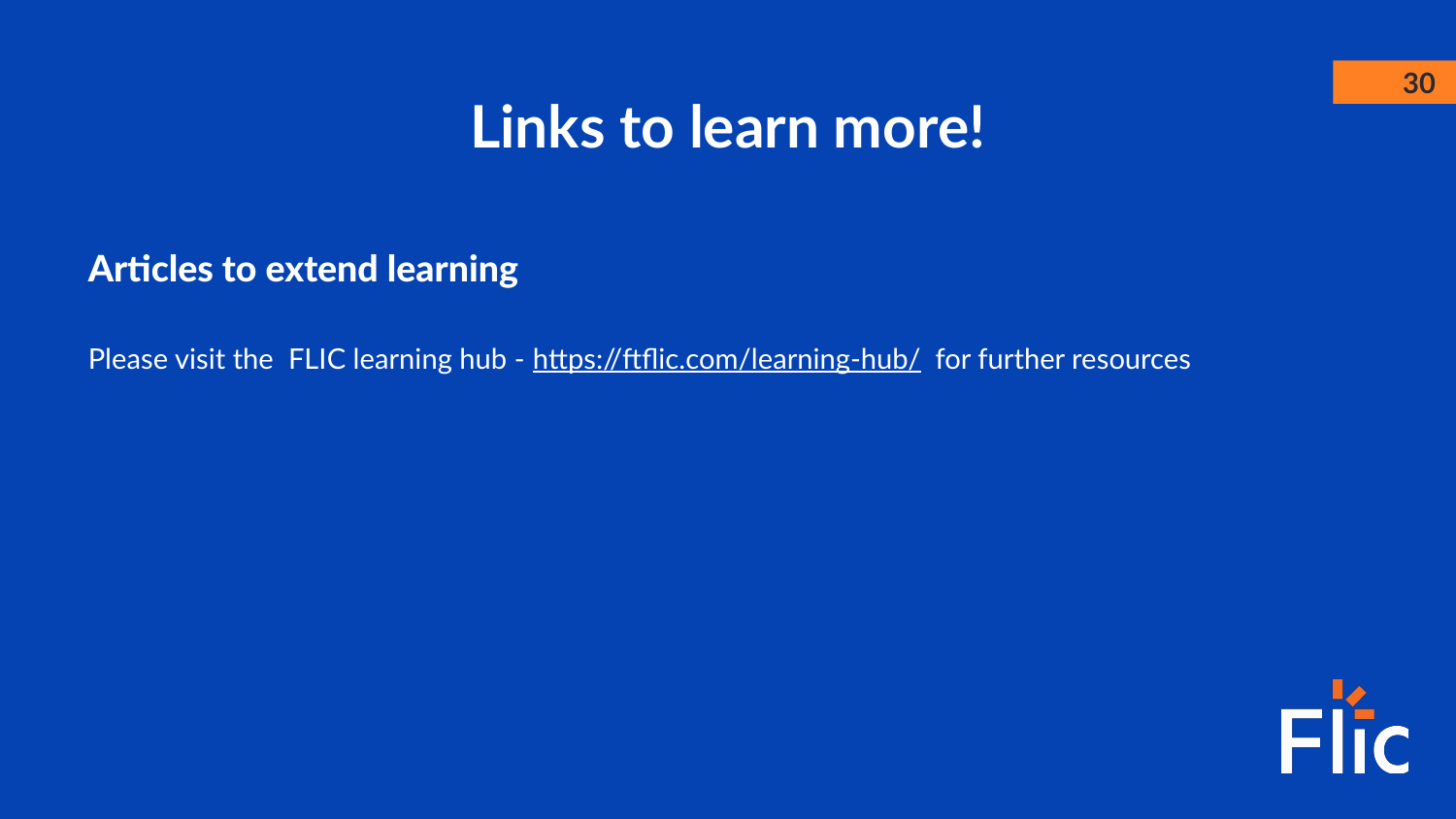

30
Links to learn more!
Articles to extend learning

Please visit the  FLIC learning hub - https://ftflic.com/learning-hub/  for further resources